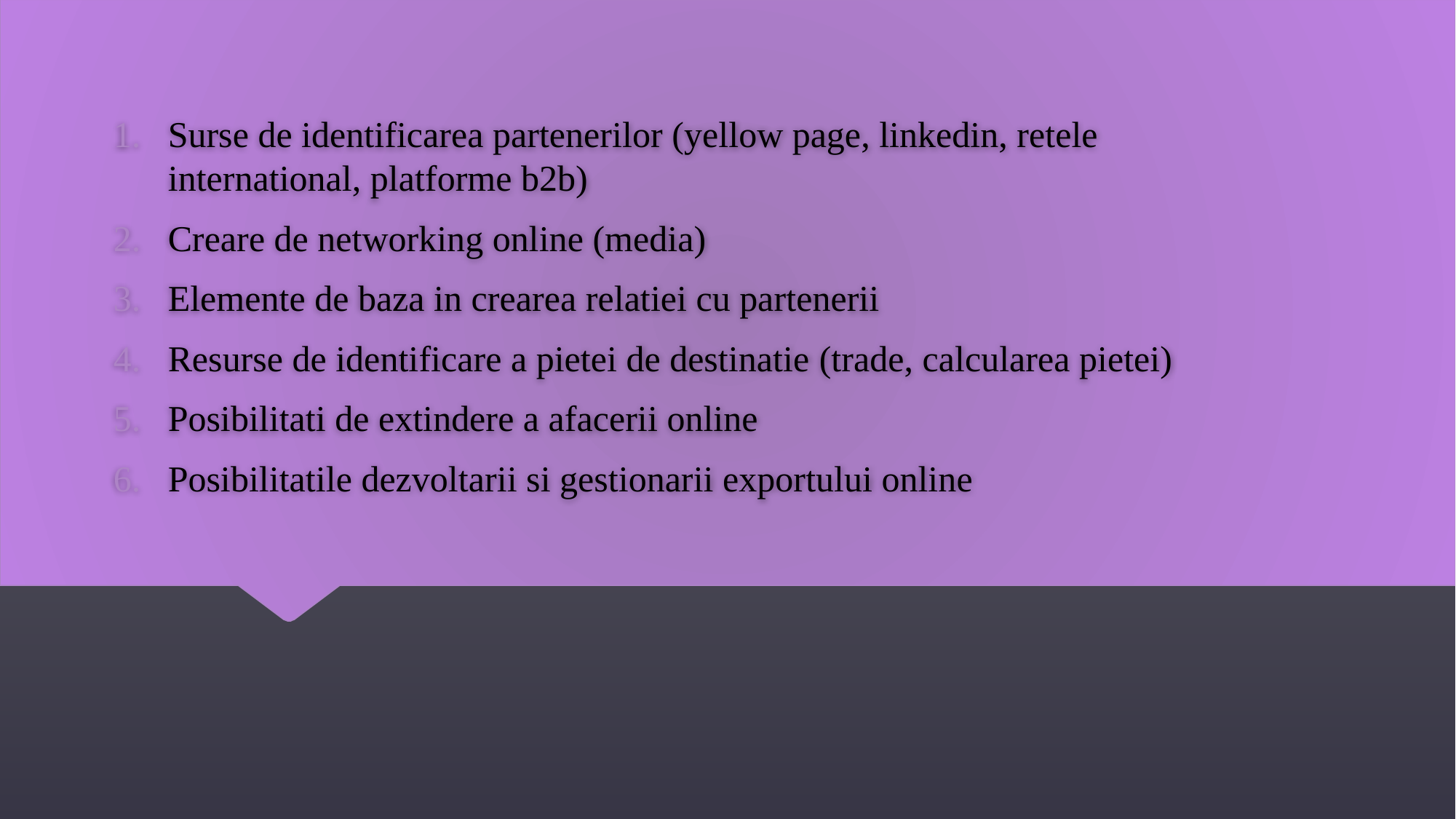

Surse de identificarea partenerilor (yellow page, linkedin, retele international, platforme b2b)
Creare de networking online (media)
Elemente de baza in crearea relatiei cu partenerii
Resurse de identificare a pietei de destinatie (trade, calcularea pietei)
Posibilitati de extindere a afacerii online
Posibilitatile dezvoltarii si gestionarii exportului online